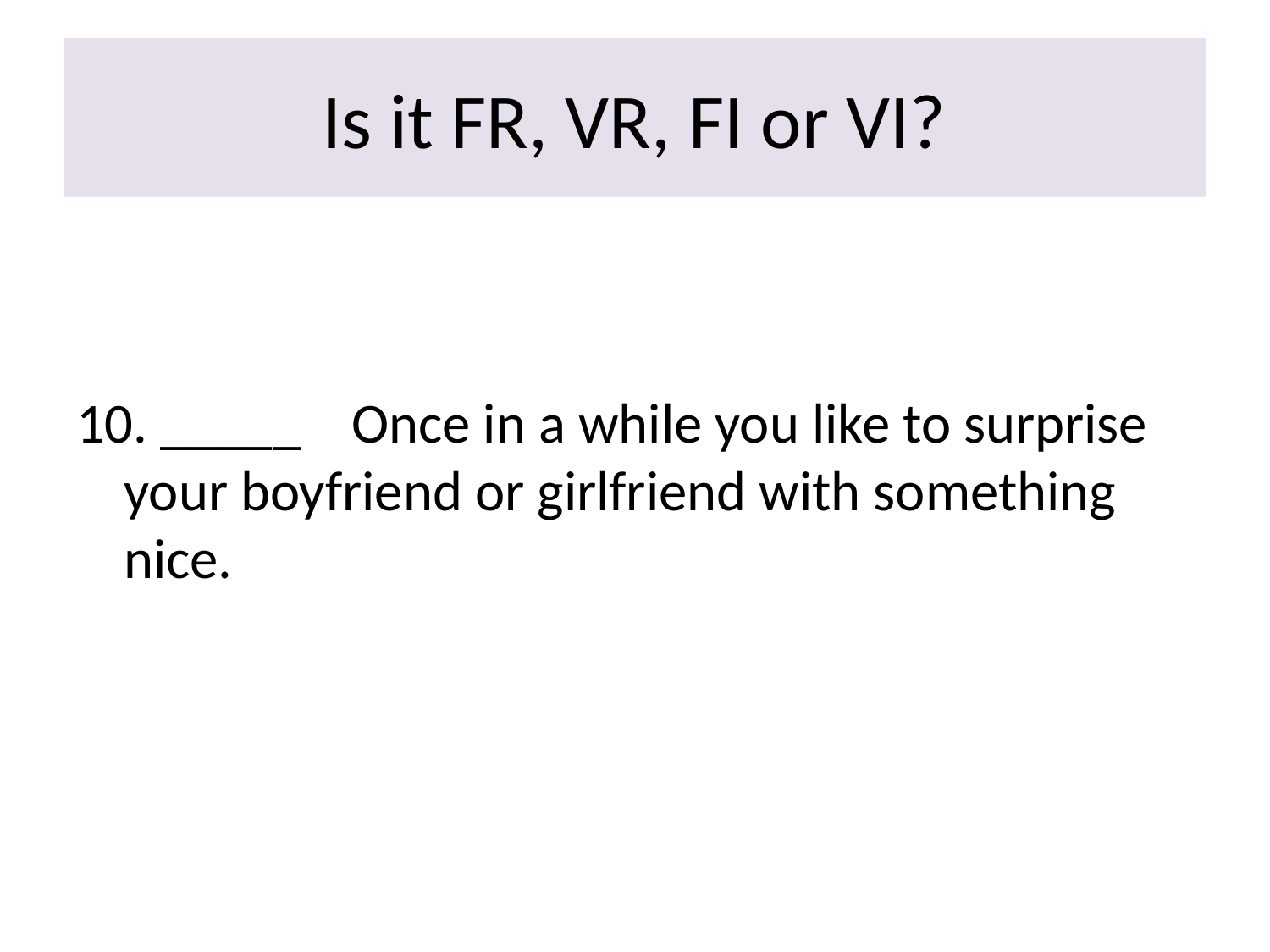

# Is it FR, VR, FI or VI?

10. _____    Once in a while you like to surprise your boyfriend or girlfriend with something nice.